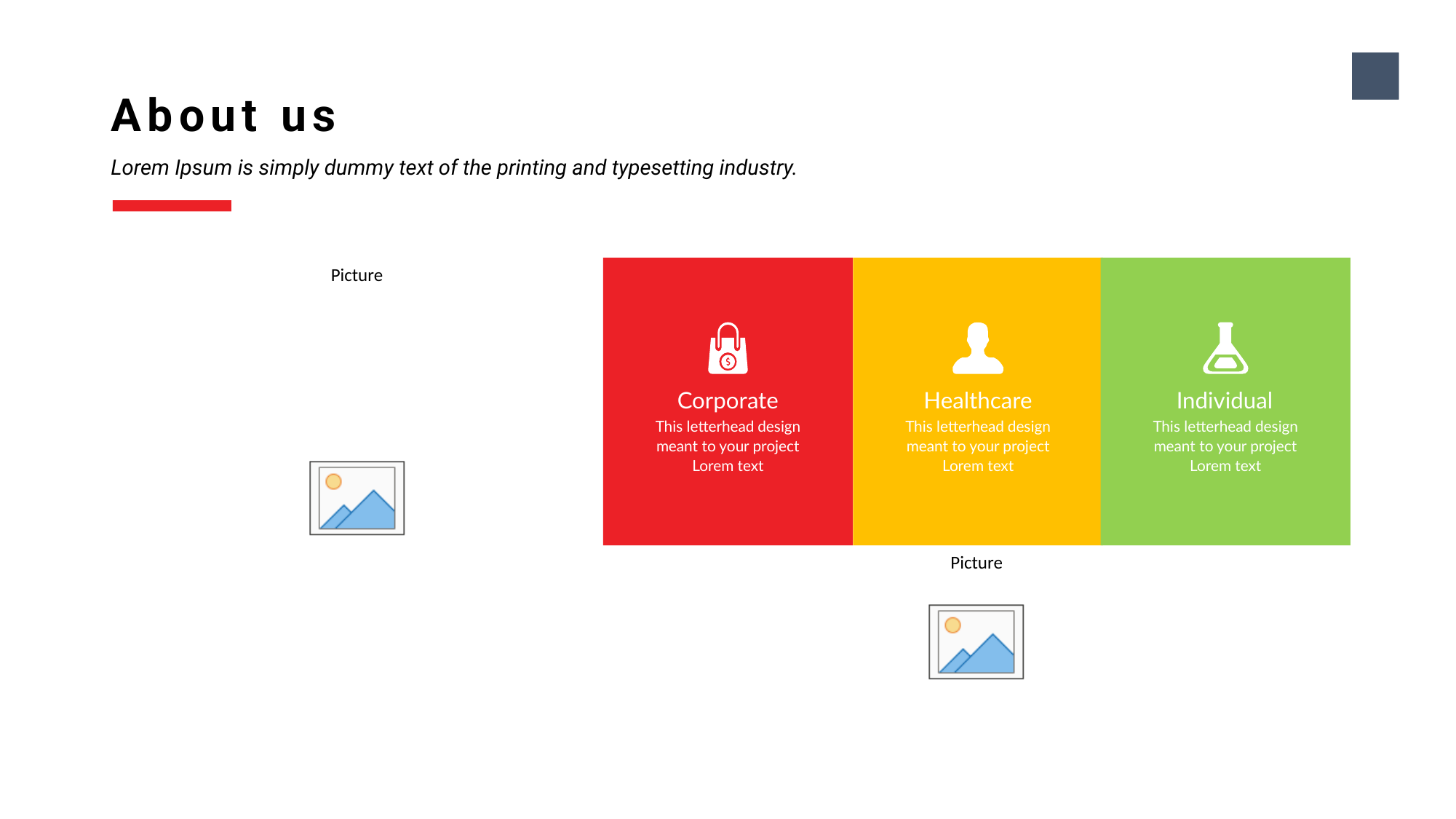

4
About us
Lorem Ipsum is simply dummy text of the printing and typesetting industry.

Corporate
This letterhead design meant to your project Lorem text

Healthcare
This letterhead design meant to your project Lorem text

Individual
This letterhead design meant to your project Lorem text